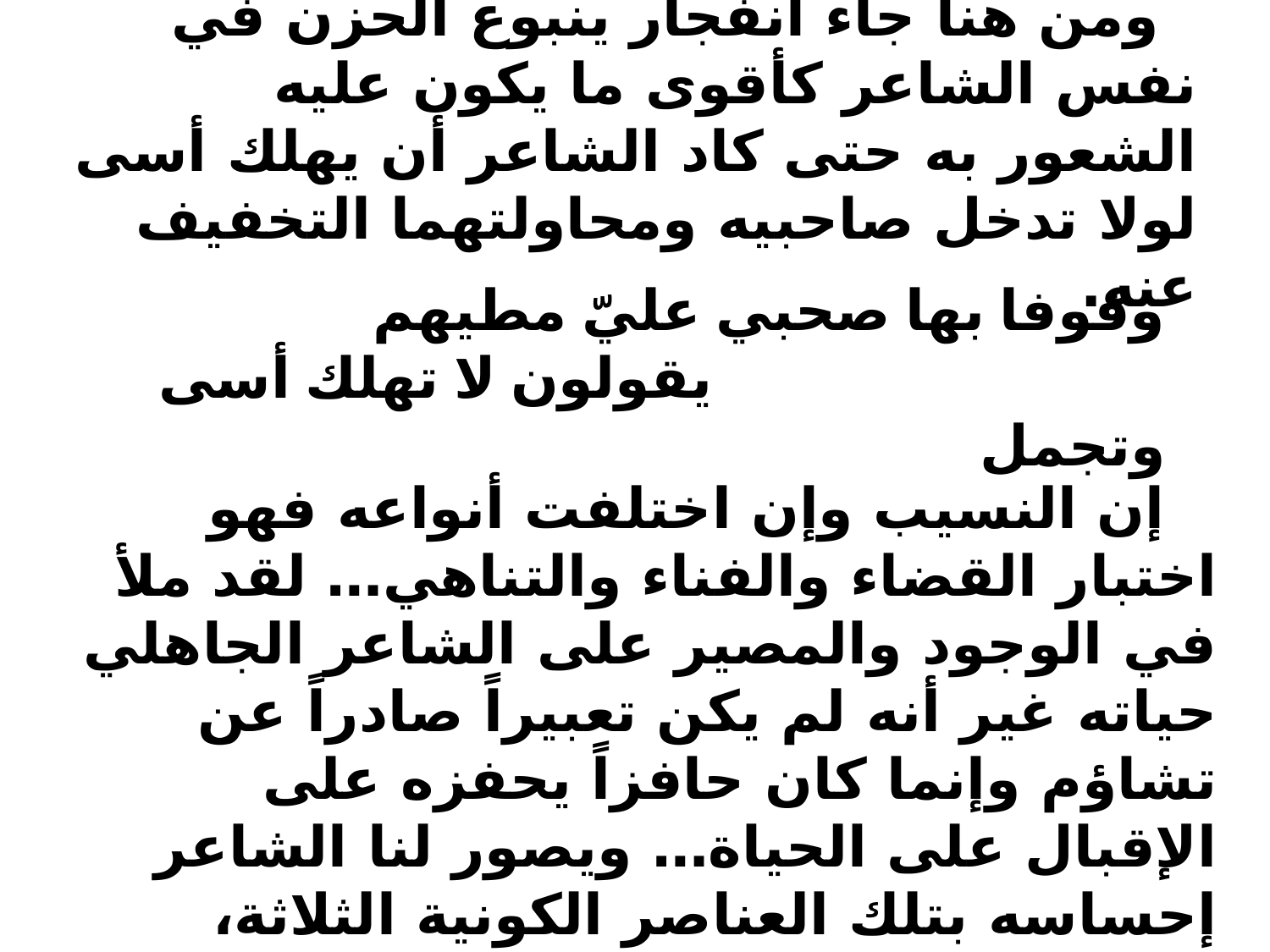

ومن هنا جاء انفجار ينبوع الحزن في نفس الشاعر كأقوى ما يكون عليه الشعور به حتى كاد الشاعر أن يهلك أسى لولا تدخل صاحبيه ومحاولتهما التخفيف عنه.

وقوفا بها صحبي عليّ مطيهم
                               يقولون لا تهلك أسى وتجمل
 إن النسيب وإن اختلفت أنواعه فهو اختبار القضاء والفناء والتناهي… لقد ملأ في الوجود والمصير على الشاعر الجاهلي حياته غير أنه لم يكن تعبيراً صادراً عن تشاؤم وإنما كان حافزاً يحفزه على الإقبال على الحياة… ويصور لنا الشاعر إحساسه بتلك العناصر الكونية الثلاثة، اختبار القضاء والفناء والتناهي وموقفه منها .